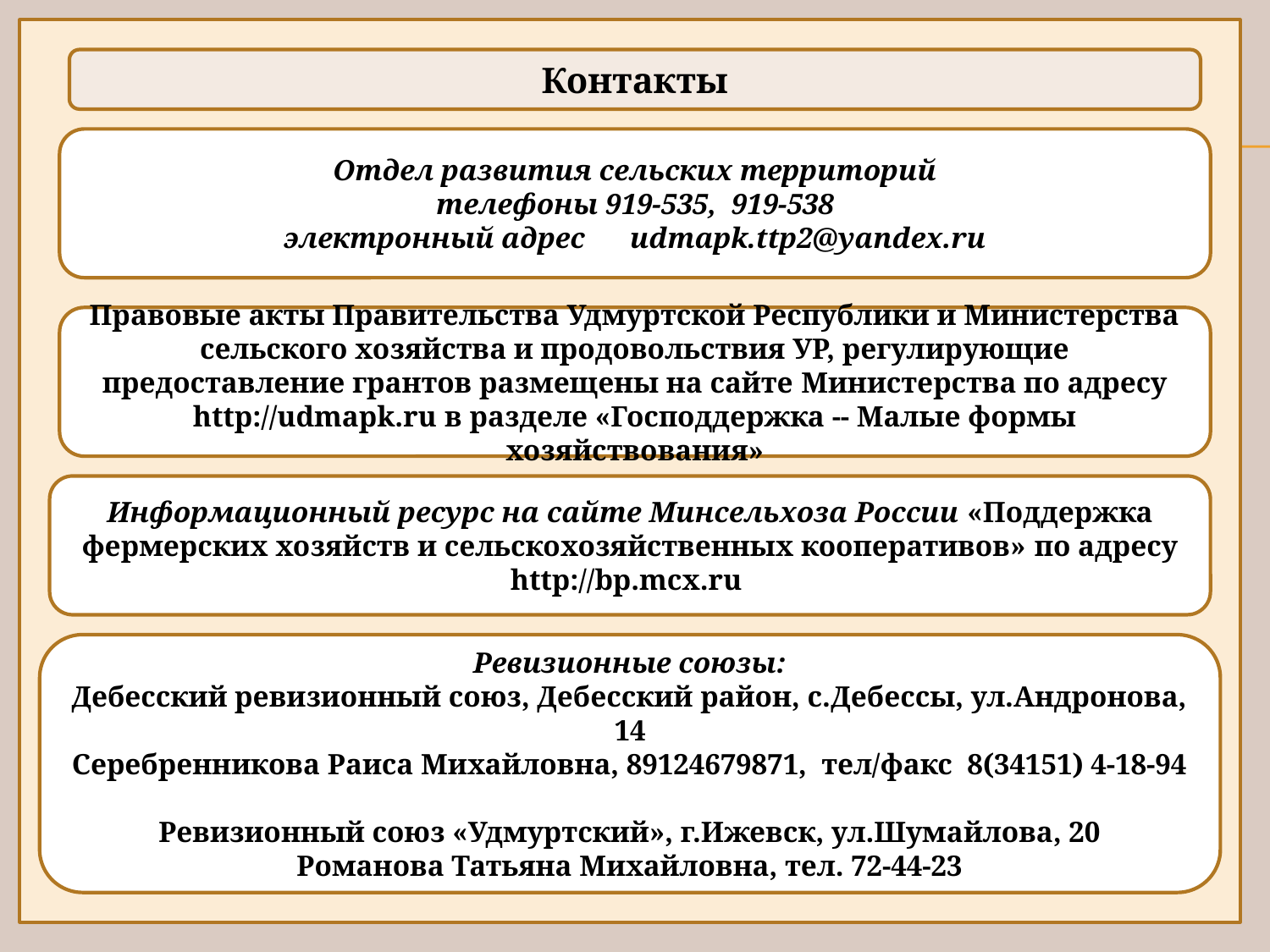

Контакты
Отдел развития сельских территорий
телефоны 919-535,  919-538
электронный адрес      udmapk.ttp2@yandex.ru
Правовые акты Правительства Удмуртской Республики и Министерства сельского хозяйства и продовольствия УР, регулирующие предоставление грантов размещены на сайте Министерства по адресу http://udmapk.ru в разделе «Господдержка -- Малые формы хозяйствования»
Информационный ресурс на сайте Минсельхоза России «Поддержка фермерских хозяйств и сельскохозяйственных кооперативов» по адресу http://bp.mcx.ru
Ревизионные союзы:
Дебесский ревизионный союз, Дебесский район, с.Дебессы, ул.Андронова, 14
Серебренникова Раиса Михайловна, 89124679871,  тел/факс  8(34151) 4-18-94

Ревизионный союз «Удмуртский», г.Ижевск, ул.Шумайлова, 20
Романова Татьяна Михайловна, тел. 72-44-23